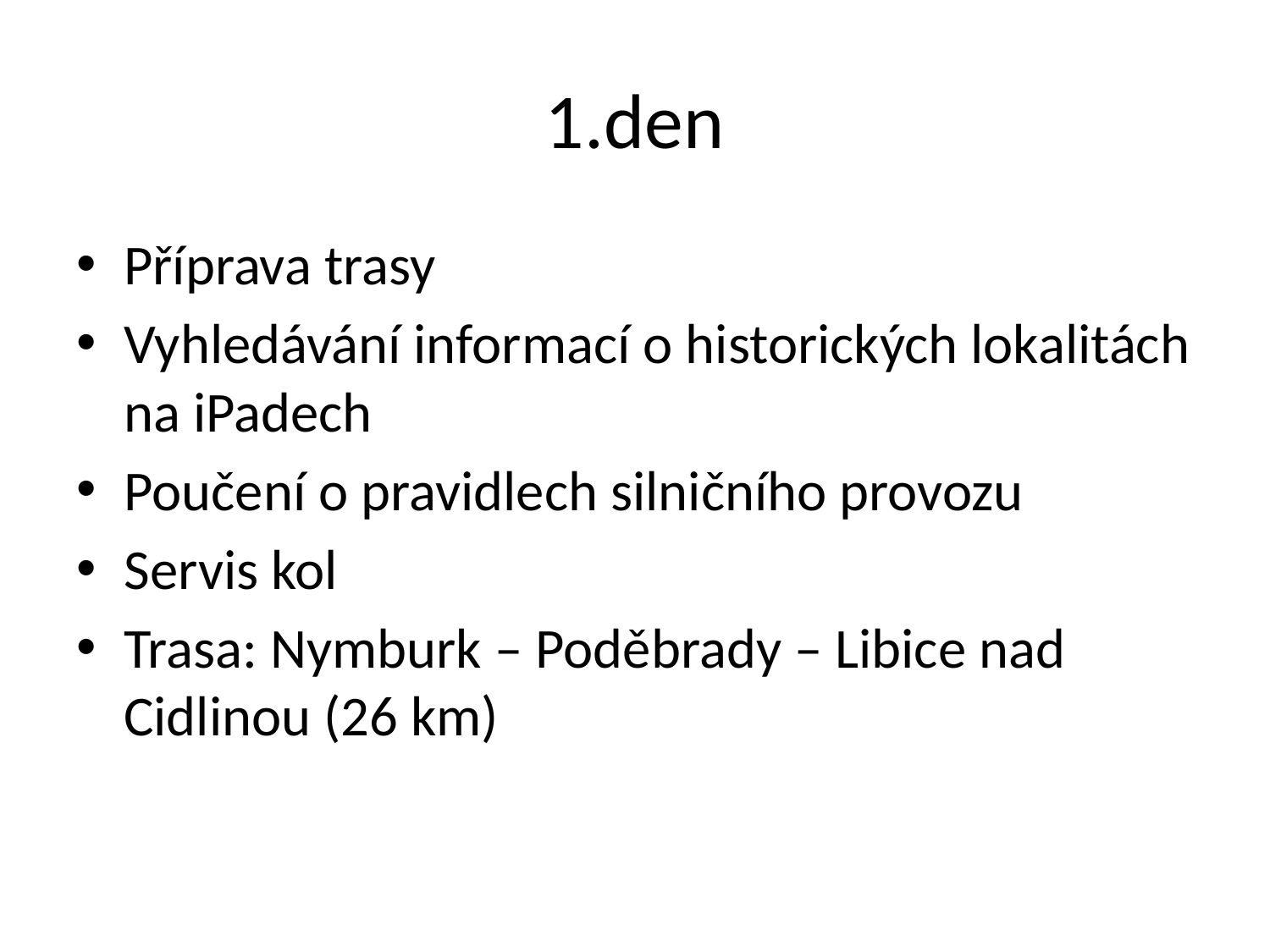

# 1.den
Příprava trasy
Vyhledávání informací o historických lokalitách na iPadech
Poučení o pravidlech silničního provozu
Servis kol
Trasa: Nymburk – Poděbrady – Libice nad Cidlinou (26 km)